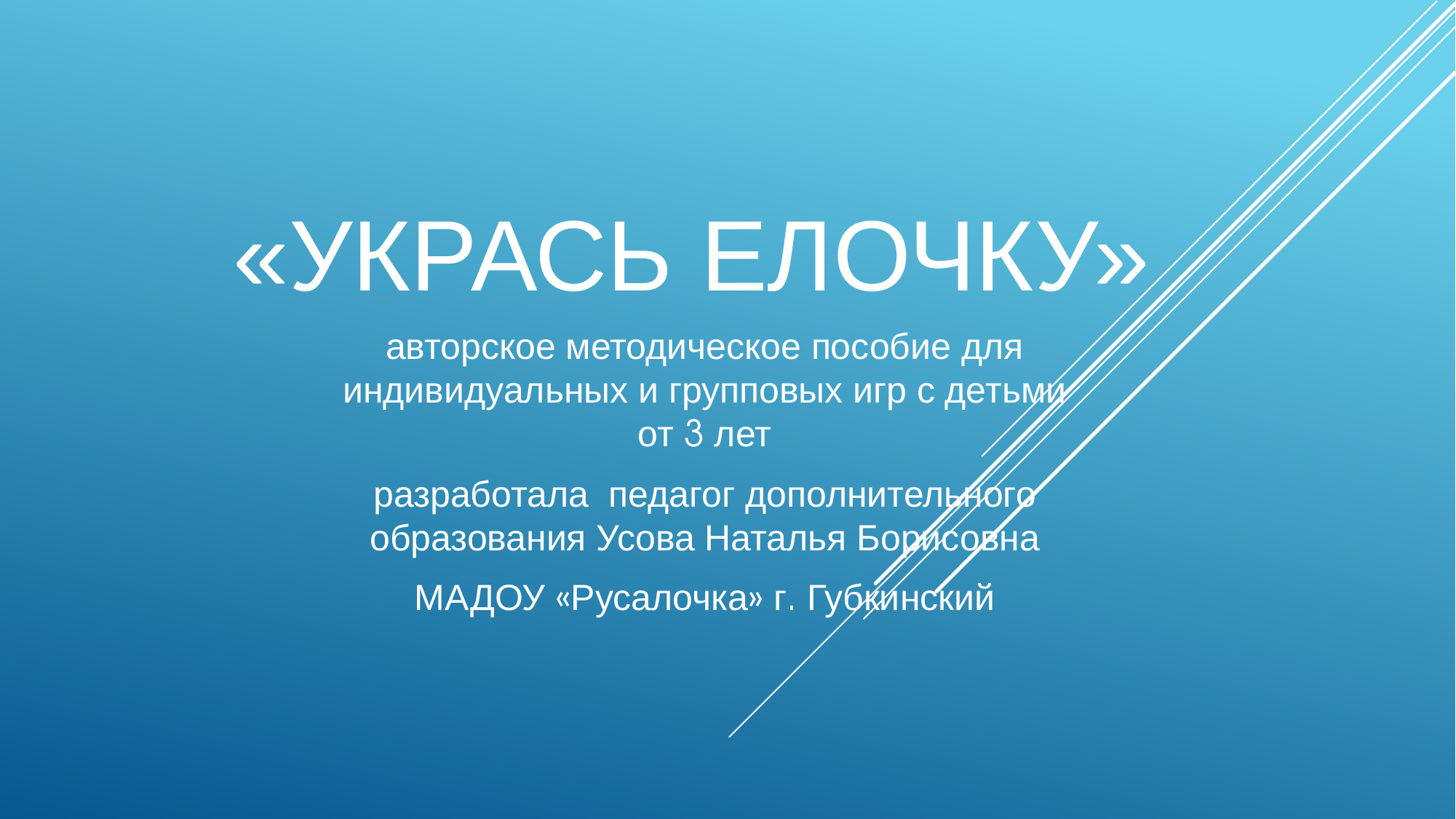

# «Укрась елочку»
авторское методическое пособие для индивидуальных и групповых игр с детьми от 3 лет
разработала  педагог дополнительного образования Усова Наталья Борисовна
МАДОУ «Русалочка» г. Губкинский